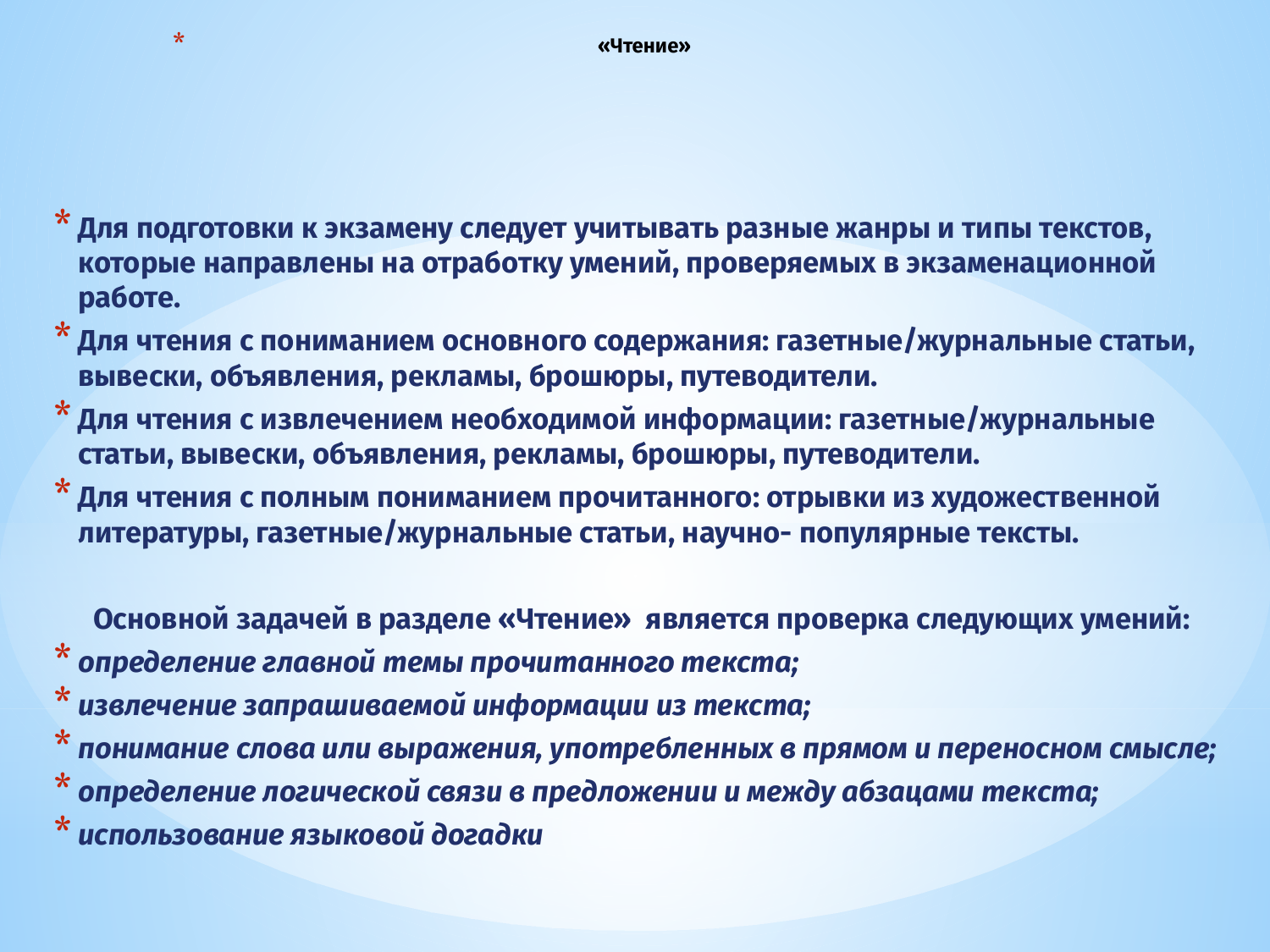

# «Чтение»

Для подготовки к экзамену следует учитывать разные жанры и типы текстов, которые направлены на отработку умений, проверяемых в экзаменационной работе.
Для чтения с пониманием основного содержания: газетные/журнальные статьи, вывески, объявления, рекламы, брошюры, путеводители.
Для чтения с извлечением необходимой информации: газетные/журнальные статьи, вывески, объявления, рекламы, брошюры, путеводители.
Для чтения с полным пониманием прочитанного: отрывки из художественной литературы, газетные/журнальные статьи, научно- популярные тексты.

 Основной задачей в разделе «Чтение»  является проверка следующих умений:
определение главной темы прочитанного текста;
извлечение запрашиваемой информации из текста;
понимание слова или выражения, употребленных в прямом и переносном смысле;
определение логической связи в предложении и между абзацами текста;
использование языковой догадки